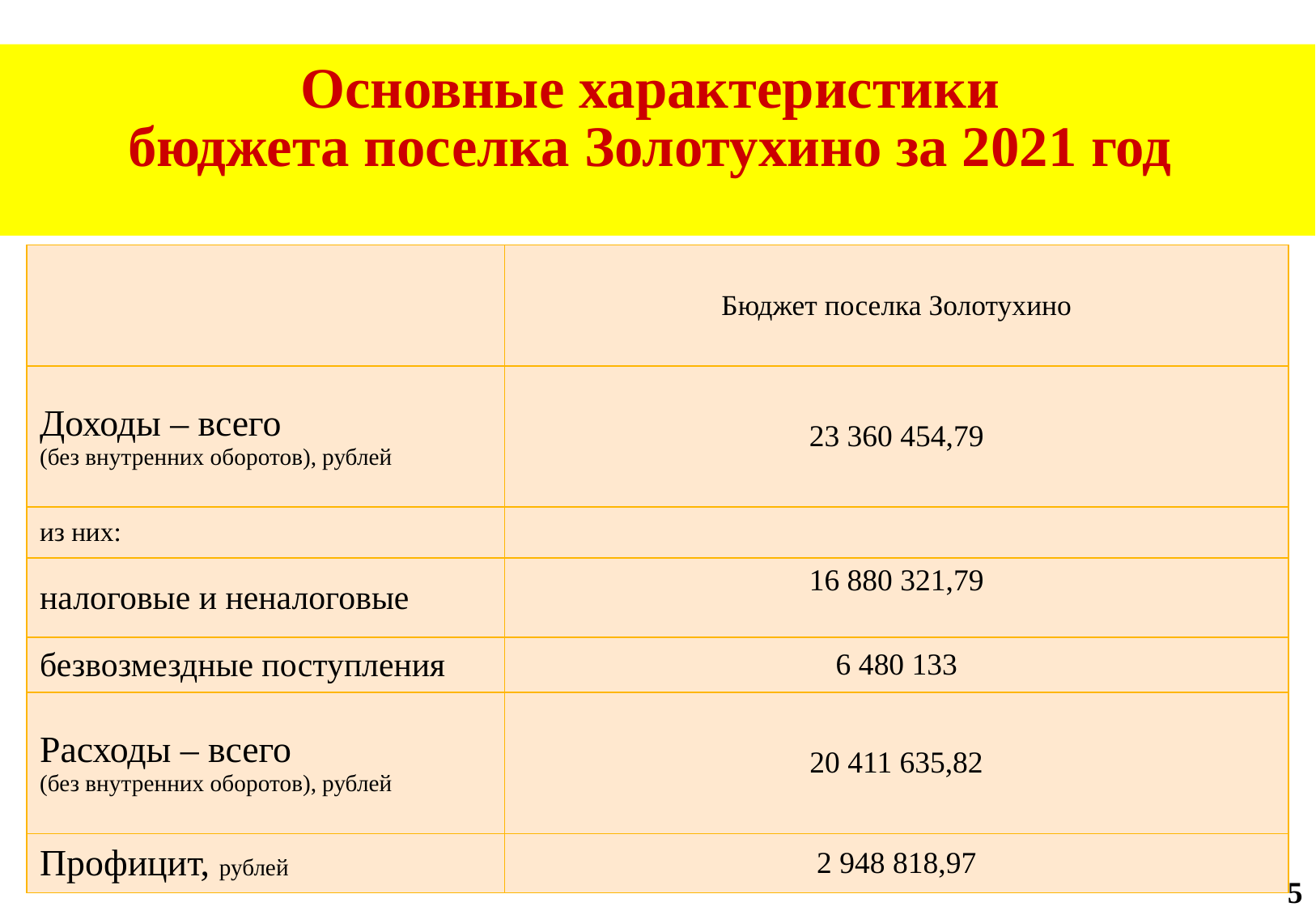

# Основные характеристики бюджета поселка Золотухино за 2021 год
|  | Бюджет поселка Золотухино |
| --- | --- |
| Доходы – всего (без внутренних оборотов), рублей | 23 360 454,79 |
| из них: |  |
| налоговые и неналоговые | 16 880 321,79 |
| безвозмездные поступления | 6 480 133 |
| Расходы – всего (без внутренних оборотов), рублей | 20 411 635,82 |
| Профицит, рублей | 2 948 818,97 |

5